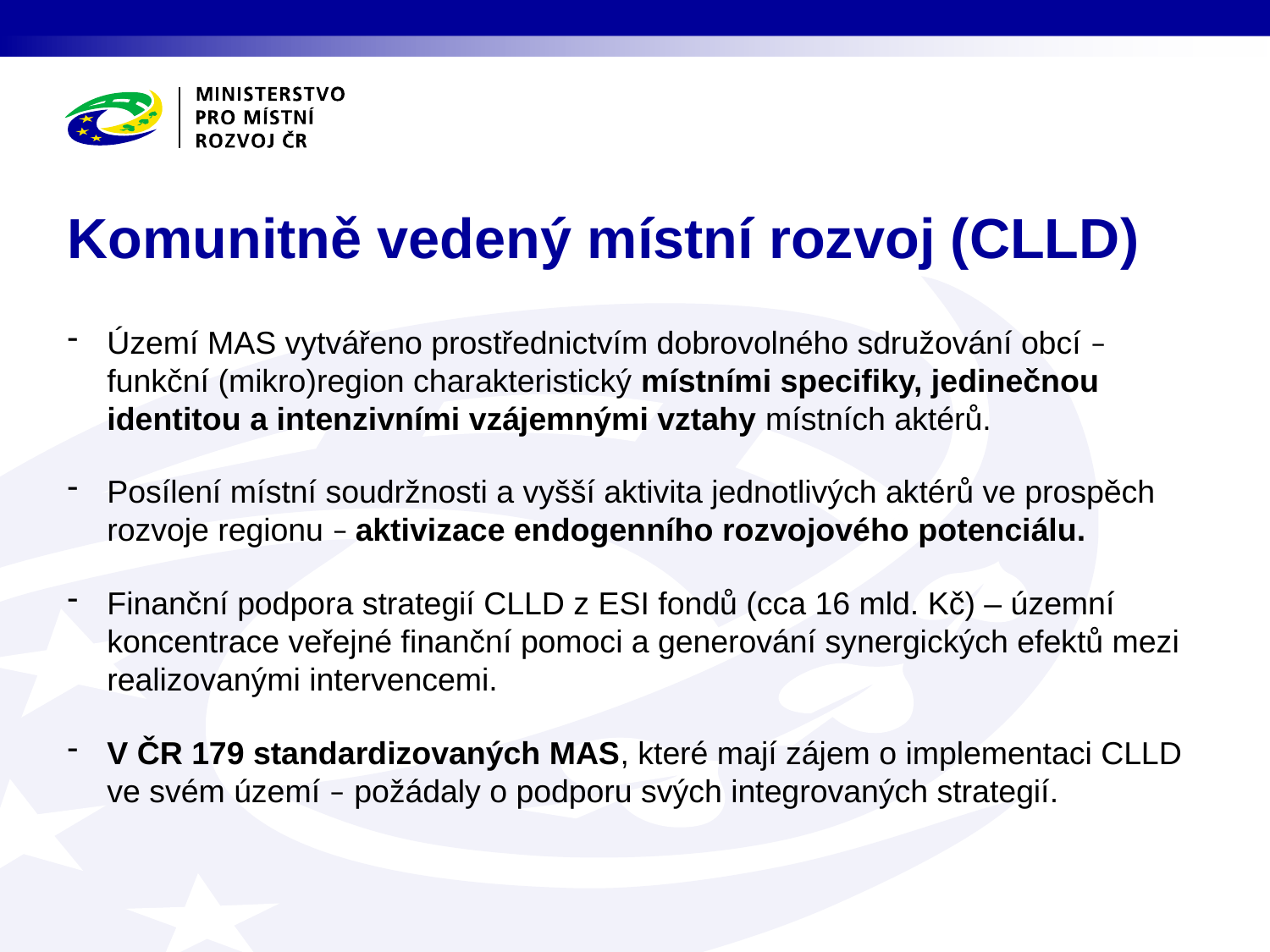

# Komunitně vedený místní rozvoj (CLLD)
Území MAS vytvářeno prostřednictvím dobrovolného sdružování obcí – funkční (mikro)region charakteristický místními specifiky, jedinečnou identitou a intenzivními vzájemnými vztahy místních aktérů.
Posílení místní soudržnosti a vyšší aktivita jednotlivých aktérů ve prospěch rozvoje regionu – aktivizace endogenního rozvojového potenciálu.
Finanční podpora strategií CLLD z ESI fondů (cca 16 mld. Kč) – územní koncentrace veřejné finanční pomoci a generování synergických efektů mezi realizovanými intervencemi.
V ČR 179 standardizovaných MAS, které mají zájem o implementaci CLLD ve svém území – požádaly o podporu svých integrovaných strategií.